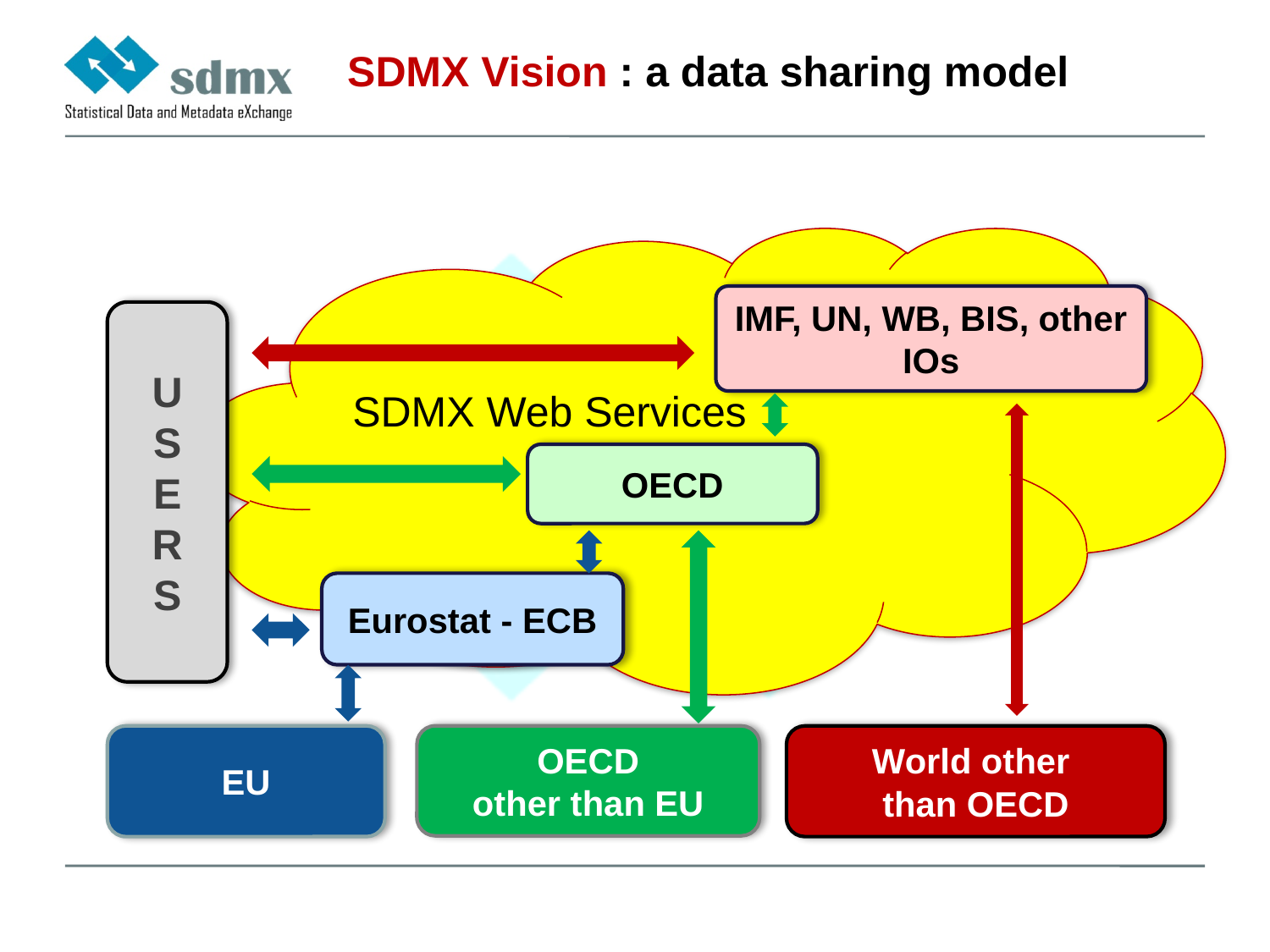

SDMX Vision : a data sharing model
SDMX Web Services
IMF, UN, WB, BIS, other IOs
U
S
E
R
S

OECD

Eurostat - ECB

EU
OECD
other than EU
World other
than OECD